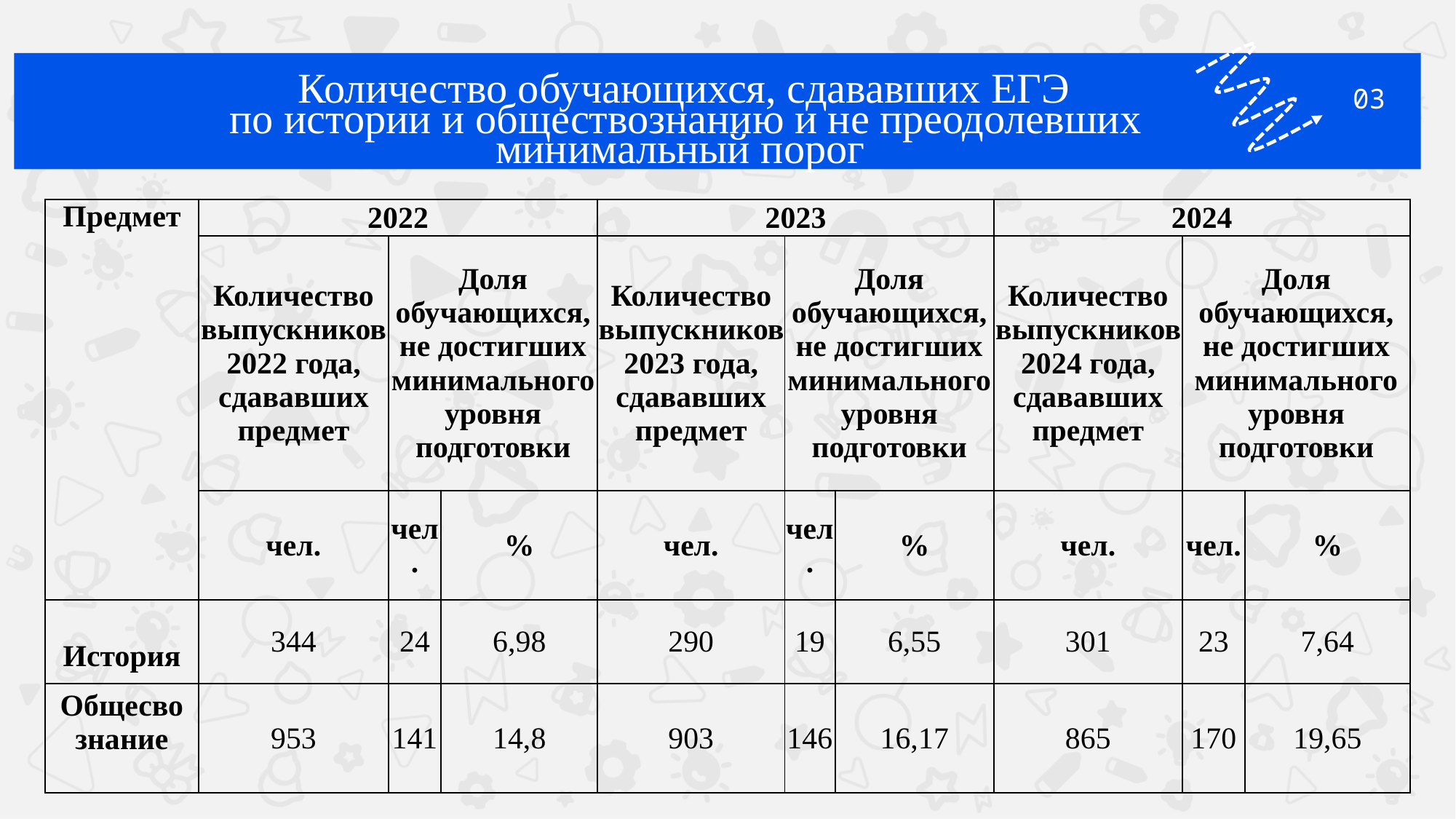

03
 Количество обучающихся, сдававших ЕГЭ
по истории и обществознанию и не преодолевших минимальный порог
| Предмет | 2022 |  |  | 2023 |  |  | 2024 |  |  |
| --- | --- | --- | --- | --- | --- | --- | --- | --- | --- |
|  | Количество выпускников 2022 года, сдававших предмет | Доля обучающихся, не достигших минимального уровня подготовки |  | Количество выпускников 2023 года, сдававших предмет | Доля обучающихся, не достигших минимального уровня подготовки |  | Количество выпускников 2024 года, сдававших предмет | Доля обучающихся, не достигших минимального уровня подготовки |  |
|  | чел. | чел. | % | чел. | чел. | % | чел. | чел. | % |
| История | 344 | 24 | 6,98 | 290 | 19 | 6,55 | 301 | 23 | 7,64 |
| Общесвознание | 953 | 141 | 14,8 | 903 | 146 | 16,17 | 865 | 170 | 19,65 |